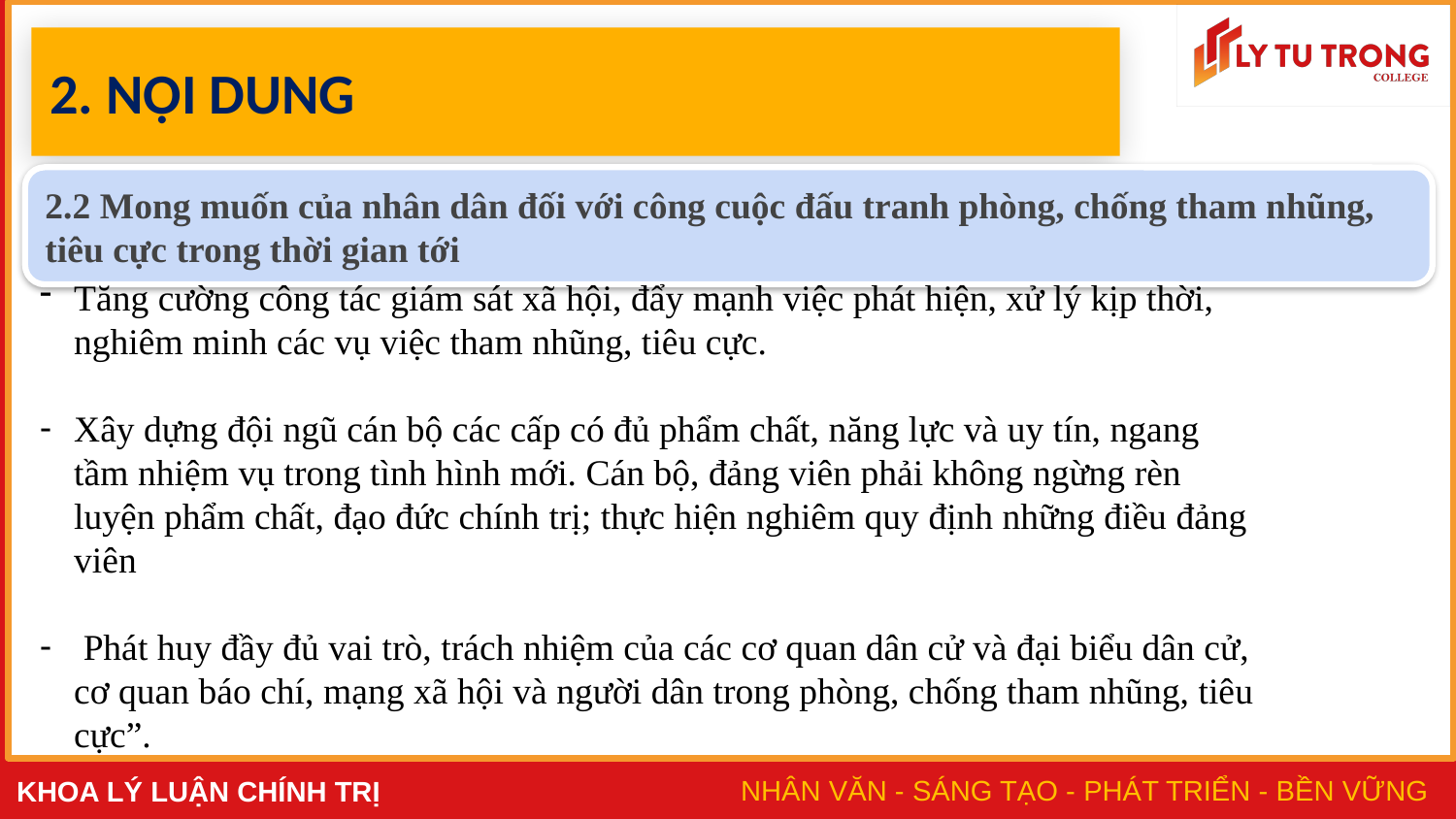

# 2. NỘI DUNG
2.2 Mong muốn của nhân dân đối với công cuộc đấu tranh phòng, chống tham nhũng, tiêu cực trong thời gian tới
Tăng cường công tác giám sát xã hội, đẩy mạnh việc phát hiện, xử lý kịp thời, nghiêm minh các vụ việc tham nhũng, tiêu cực.

Xây dựng đội ngũ cán bộ các cấp có đủ phẩm chất, năng lực và uy tín, ngang tầm nhiệm vụ trong tình hình mới. Cán bộ, đảng viên phải không ngừng rèn luyện phẩm chất, đạo đức chính trị; thực hiện nghiêm quy định những điều đảng viên

 Phát huy đầy đủ vai trò, trách nhiệm của các cơ quan dân cử và đại biểu dân cử, cơ quan báo chí, mạng xã hội và người dân trong phòng, chống tham nhũng, tiêu cực”.